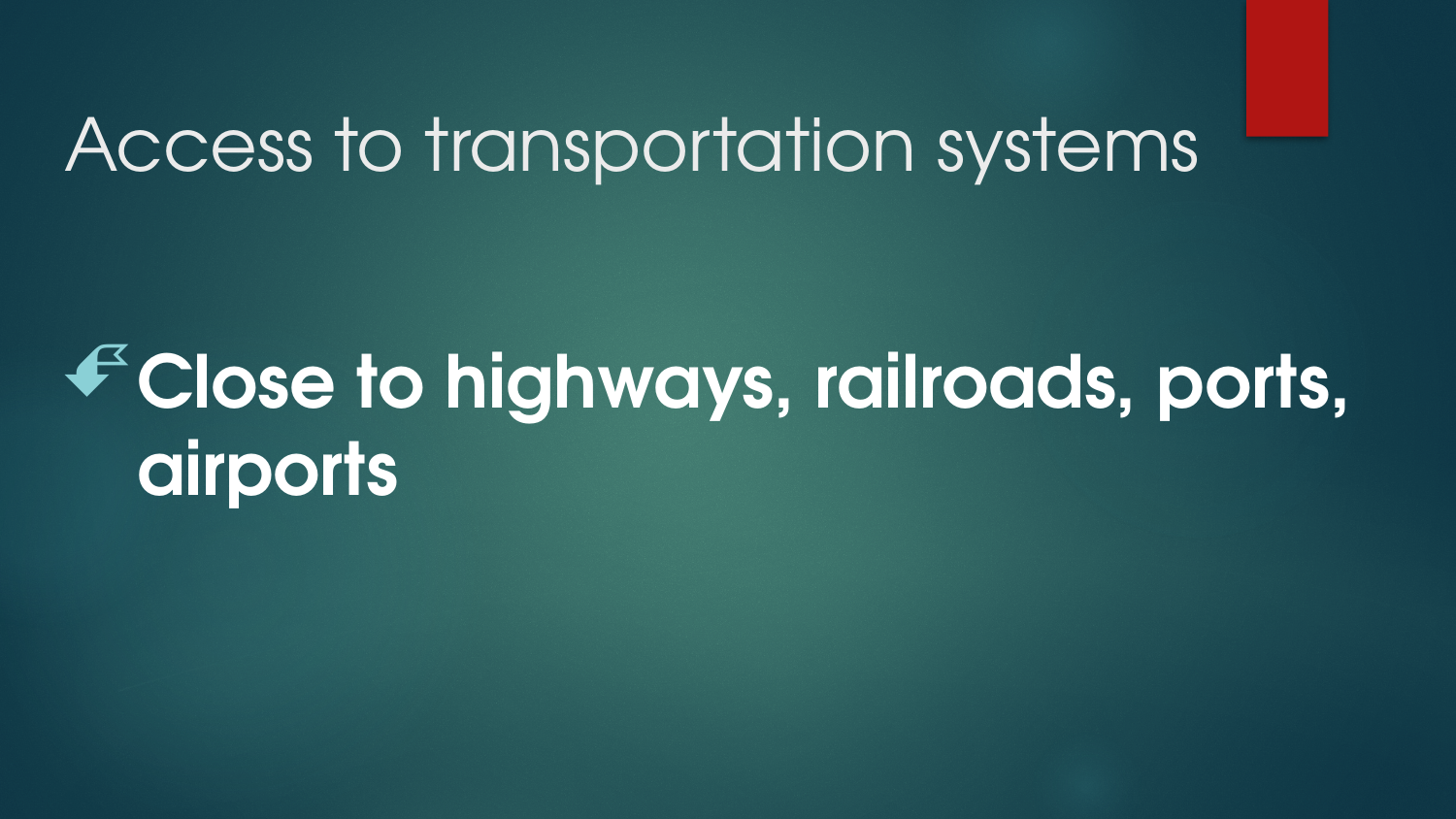

# Access to transportation systems

Close to highways, railroads, ports, airports